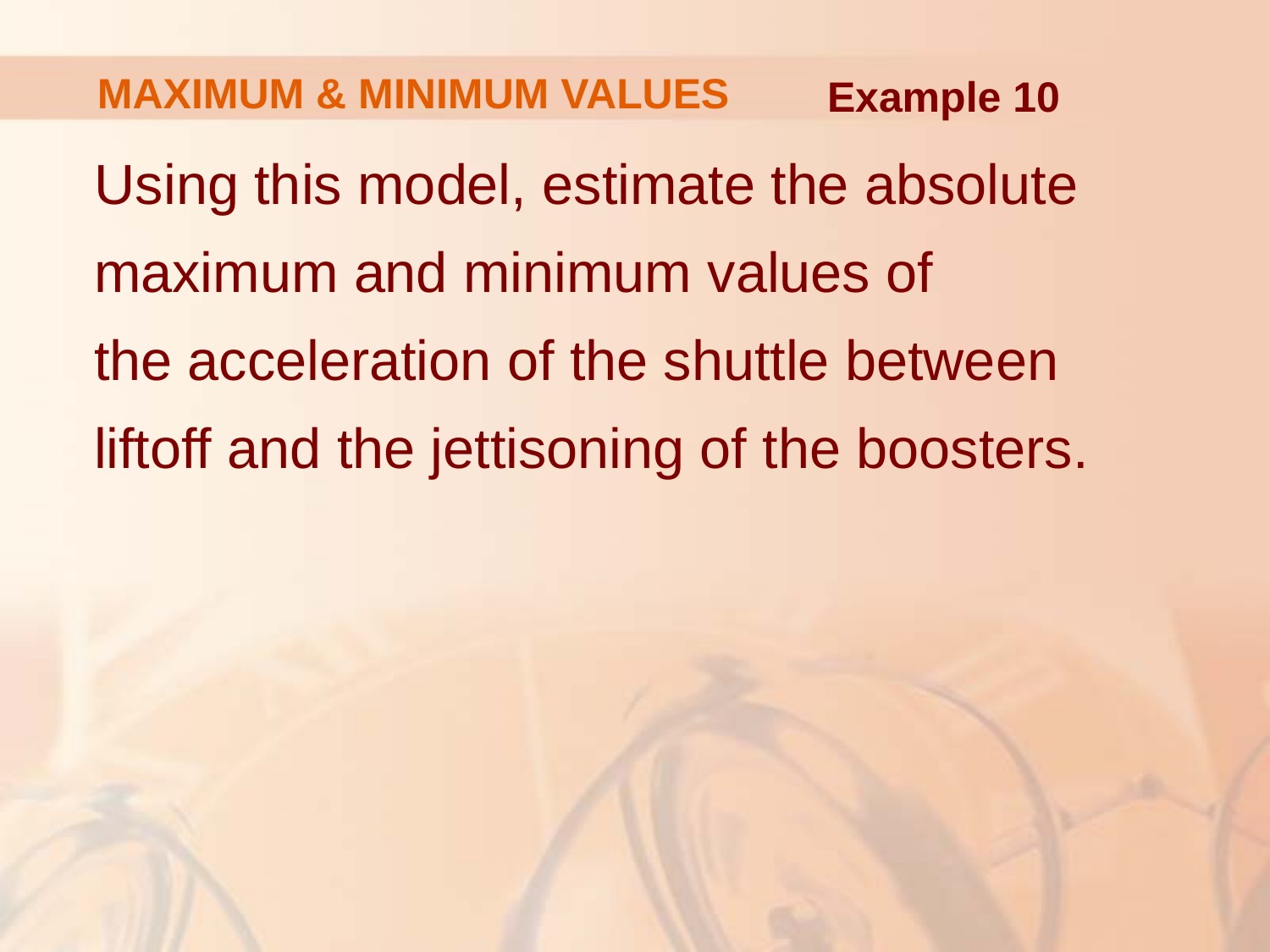

# MAXIMUM & MINIMUM VALUES
Example 10
Using this model, estimate the absolute maximum and minimum values of
the acceleration of the shuttle between
liftoff and the jettisoning of the boosters.